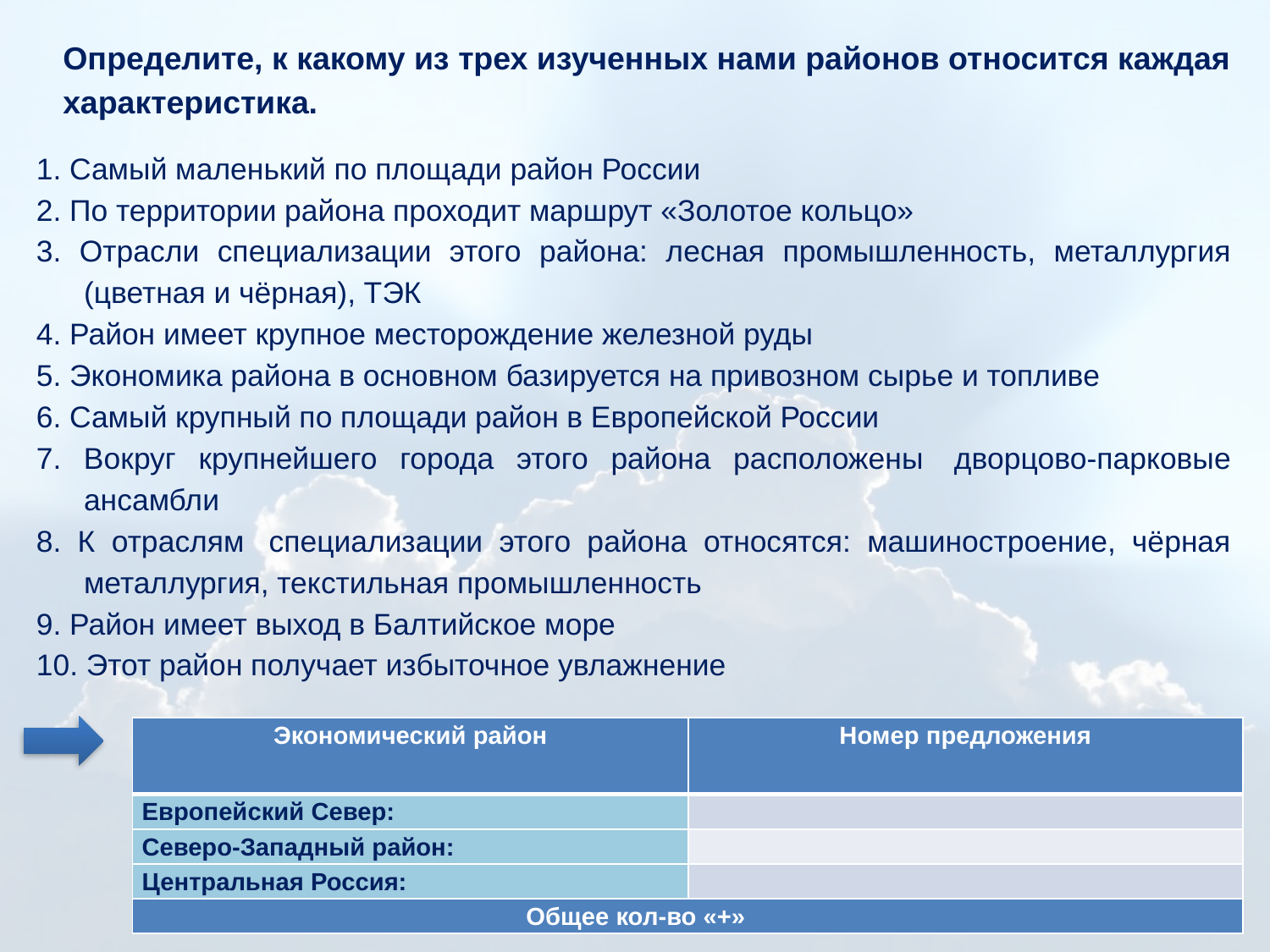

Определите, к какому из трех изученных нами районов относится каждая характеристика.

1. Самый маленький по площади район России
2. По территории района проходит маршрут «Золотое кольцо»
3. Отрасли специализации этого района: лесная промышленность, металлургия (цветная и чёрная), ТЭК
4. Район имеет крупное месторождение железной руды
5. Экономика района в основном базируется на привозном сырье и топливе
6. Самый крупный по площади район в Европейской России
7. Вокруг крупнейшего города этого района расположены  дворцово-парковые ансамбли
8. К отраслям  специализации этого района относятся: машиностроение, чёрная металлургия, текстильная промышленность
9. Район имеет выход в Балтийское море
10. Этот район получает избыточное увлажнение

| Экономический район | Номер предложения |
| --- | --- |
| Европейский Север: |  |
| Северо-Западный район: |  |
| Центральная Россия: |  |
| Общее кол-во «+» |  |